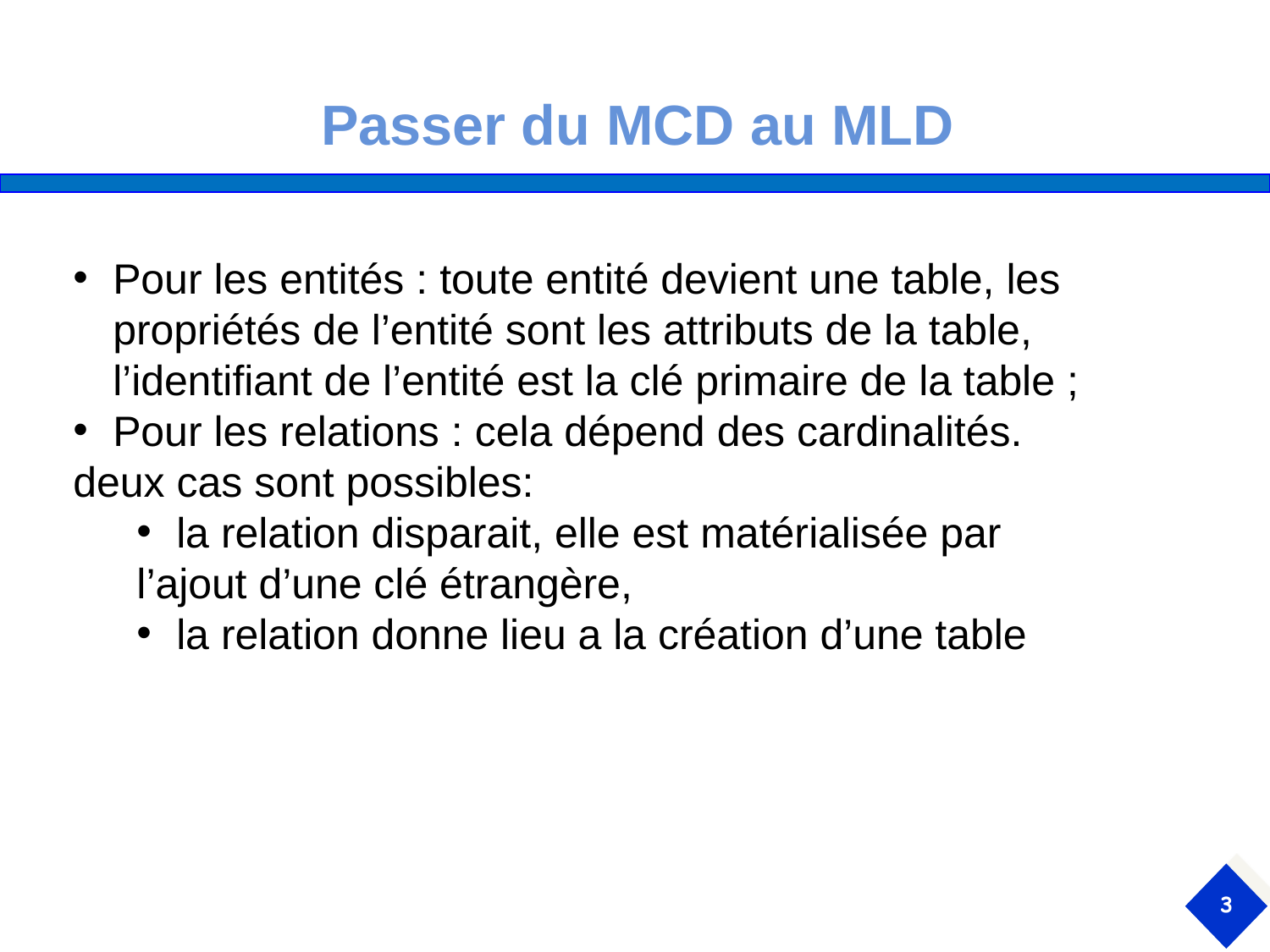

Passer du MCD au MLD
Pour les entités : toute entité devient une table, les propriétés de l’entité sont les attributs de la table, l’identifiant de l’entité est la clé primaire de la table ;
Pour les relations : cela dépend des cardinalités.
deux cas sont possibles:
la relation disparait, elle est matérialisée par
l’ajout d’une clé étrangère,
la relation donne lieu a la création d’une table